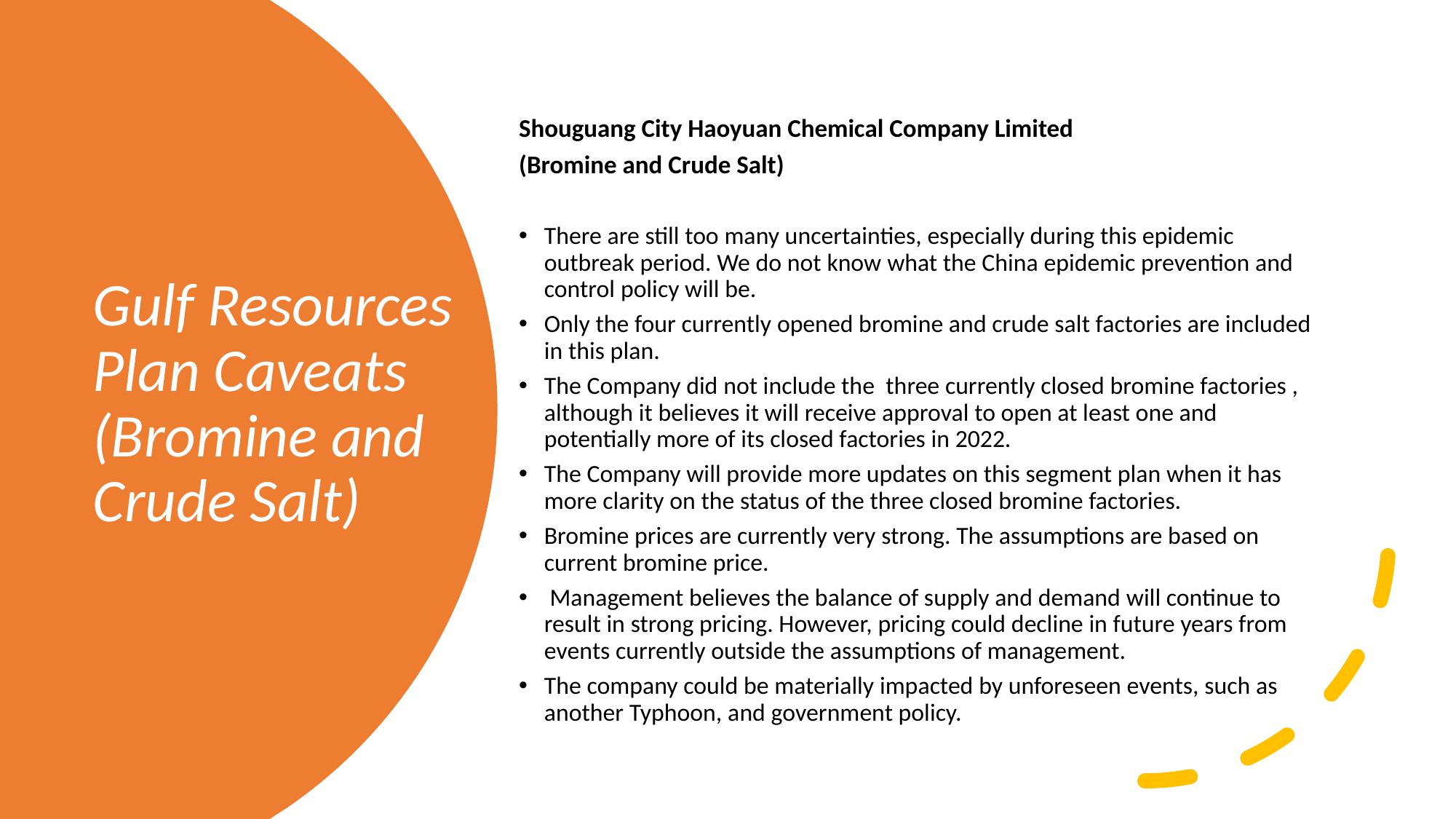

Shouguang City Haoyuan Chemical Company Limited
(Bromine and Crude Salt)

There are still too many uncertainties, especially during this epidemic outbreak period. We do not know what the China epidemic prevention and control policy will be.
Only the four currently opened bromine and crude salt factories are included in this plan.
The Company did not include the  three currently closed bromine factories , although it believes it will receive approval to open at least one and potentially more of its closed factories in 2022.
The Company will provide more updates on this segment plan when it has more clarity on the status of the three closed bromine factories.
Bromine prices are currently very strong. The assumptions are based on current bromine price.
 Management believes the balance of supply and demand will continue to result in strong pricing. However, pricing could decline in future years from events currently outside the assumptions of management.
The company could be materially impacted by unforeseen events, such as another Typhoon, and government policy.

# Gulf Resources Plan Caveats (Bromine and Crude Salt)